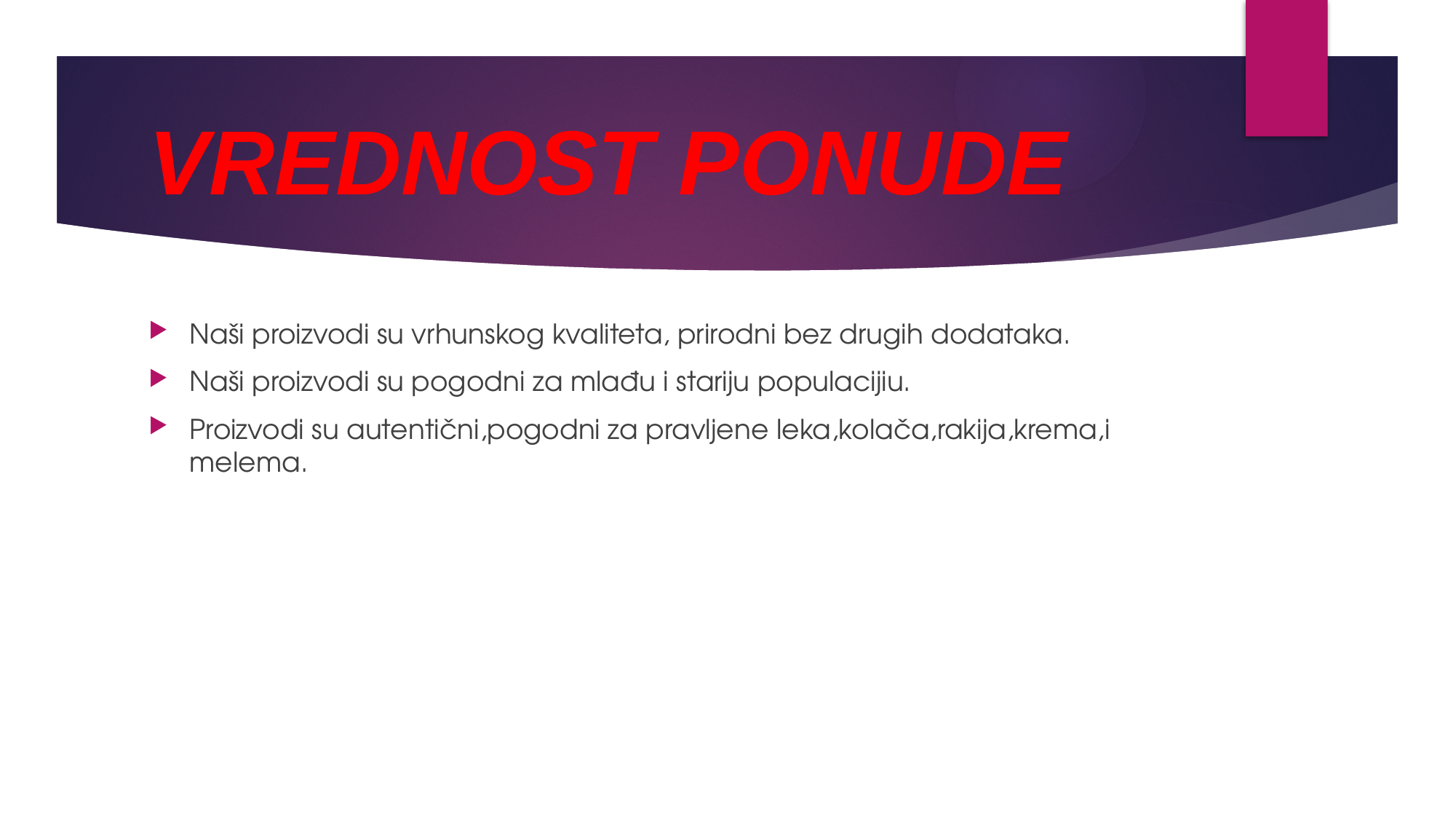

# VREDNOST PONUDE
Naši proizvodi su vrhunskog kvaliteta, prirodni bez drugih dodataka.
Naši proizvodi su pogodni za mlađu i stariju populacijiu.
Proizvodi su autentični,pogodni za pravljene leka,kolača,rakija,krema,i melema.